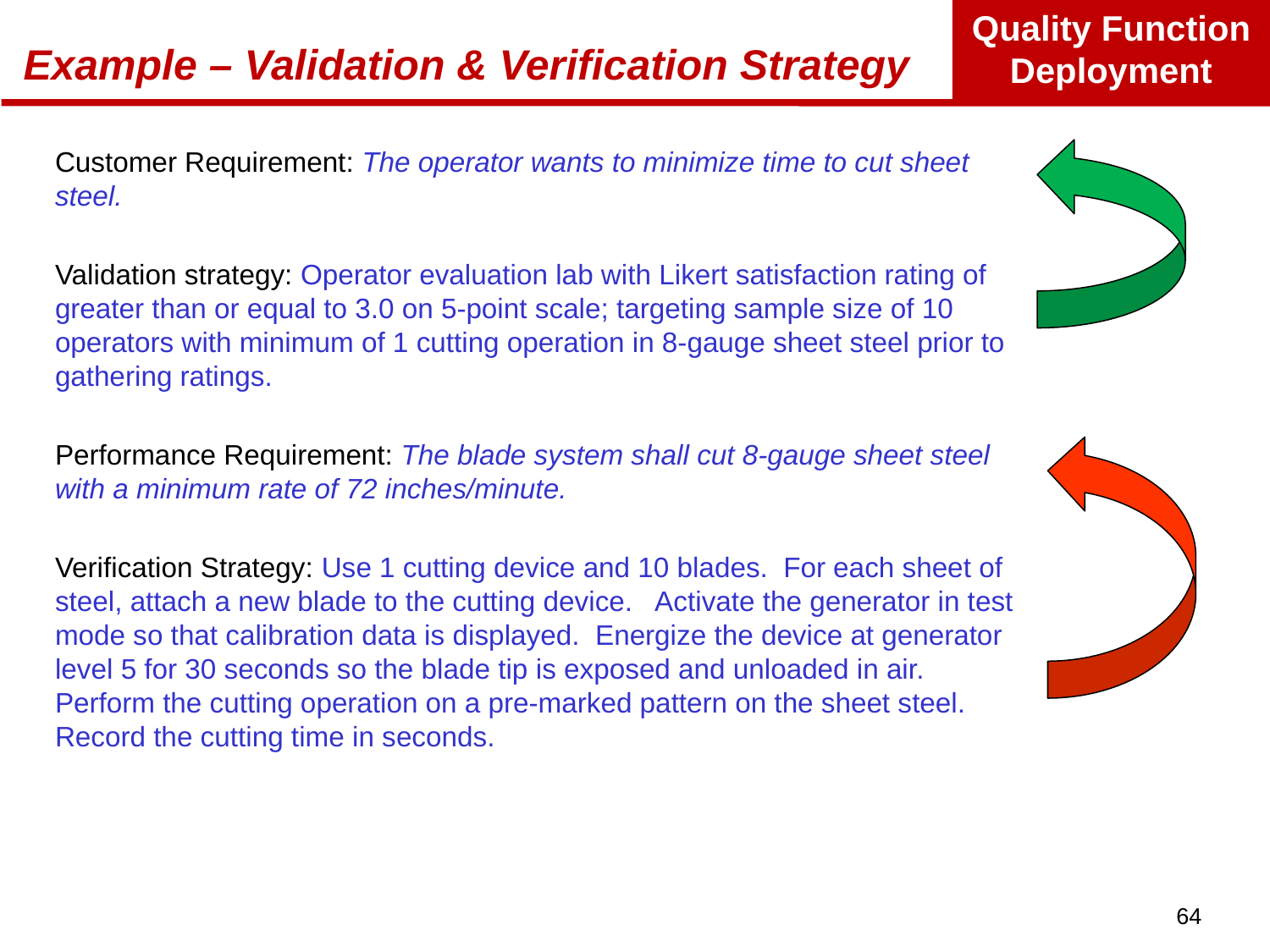

# Example – Validation & Verification Strategy
Customer Requirement: The operator wants to minimize time to cut sheet steel.

Validation strategy: Operator evaluation lab with Likert satisfaction rating of greater than or equal to 3.0 on 5-point scale; targeting sample size of 10 operators with minimum of 1 cutting operation in 8-gauge sheet steel prior to gathering ratings.

Performance Requirement: The blade system shall cut 8-gauge sheet steel with a minimum rate of 72 inches/minute.

Verification Strategy: Use 1 cutting device and 10 blades.  For each sheet of steel, attach a new blade to the cutting device.   Activate the generator in test mode so that calibration data is displayed.  Energize the device at generator level 5 for 30 seconds so the blade tip is exposed and unloaded in air.  Perform the cutting operation on a pre-marked pattern on the sheet steel.  Record the cutting time in seconds.